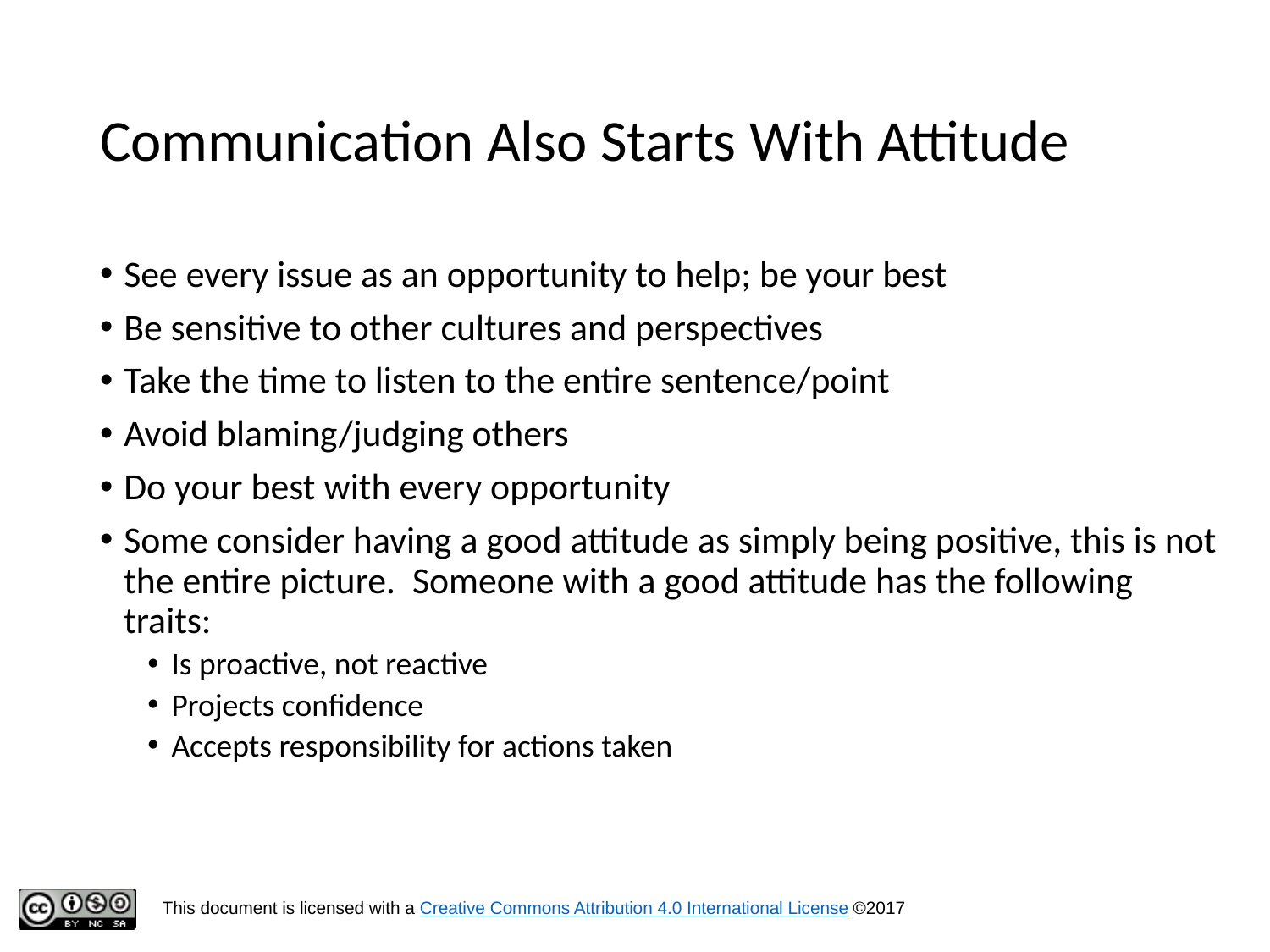

# Communication Also Starts With Attitude
See every issue as an opportunity to help; be your best
Be sensitive to other cultures and perspectives
Take the time to listen to the entire sentence/point
Avoid blaming/judging others
Do your best with every opportunity
Some consider having a good attitude as simply being positive, this is not the entire picture.  Someone with a good attitude has the following traits:
Is proactive, not reactive
Projects confidence
Accepts responsibility for actions taken